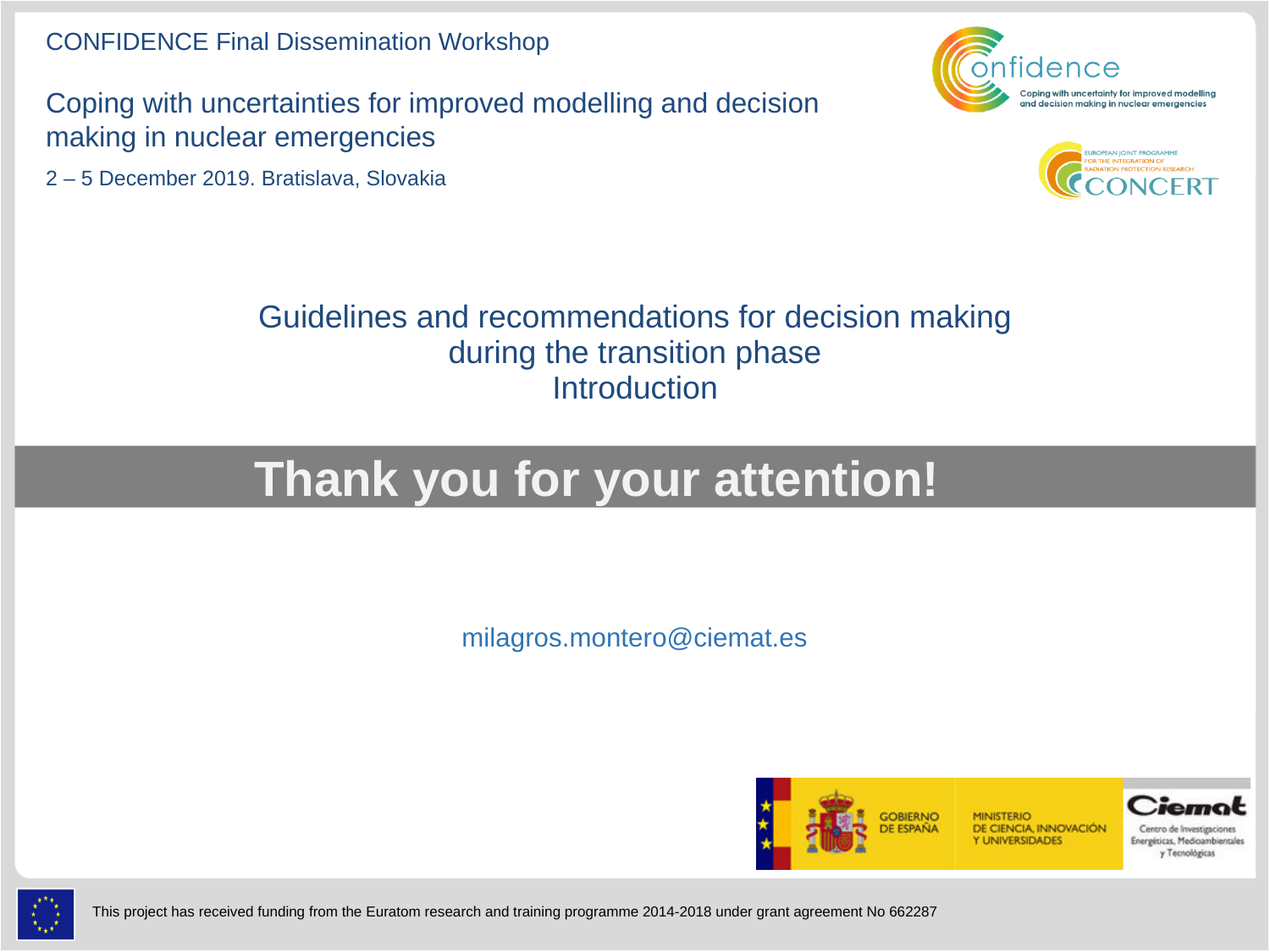

# Guidelines and recommendations for decision making during the transition phase Introduction
milagros.montero@ciemat.es